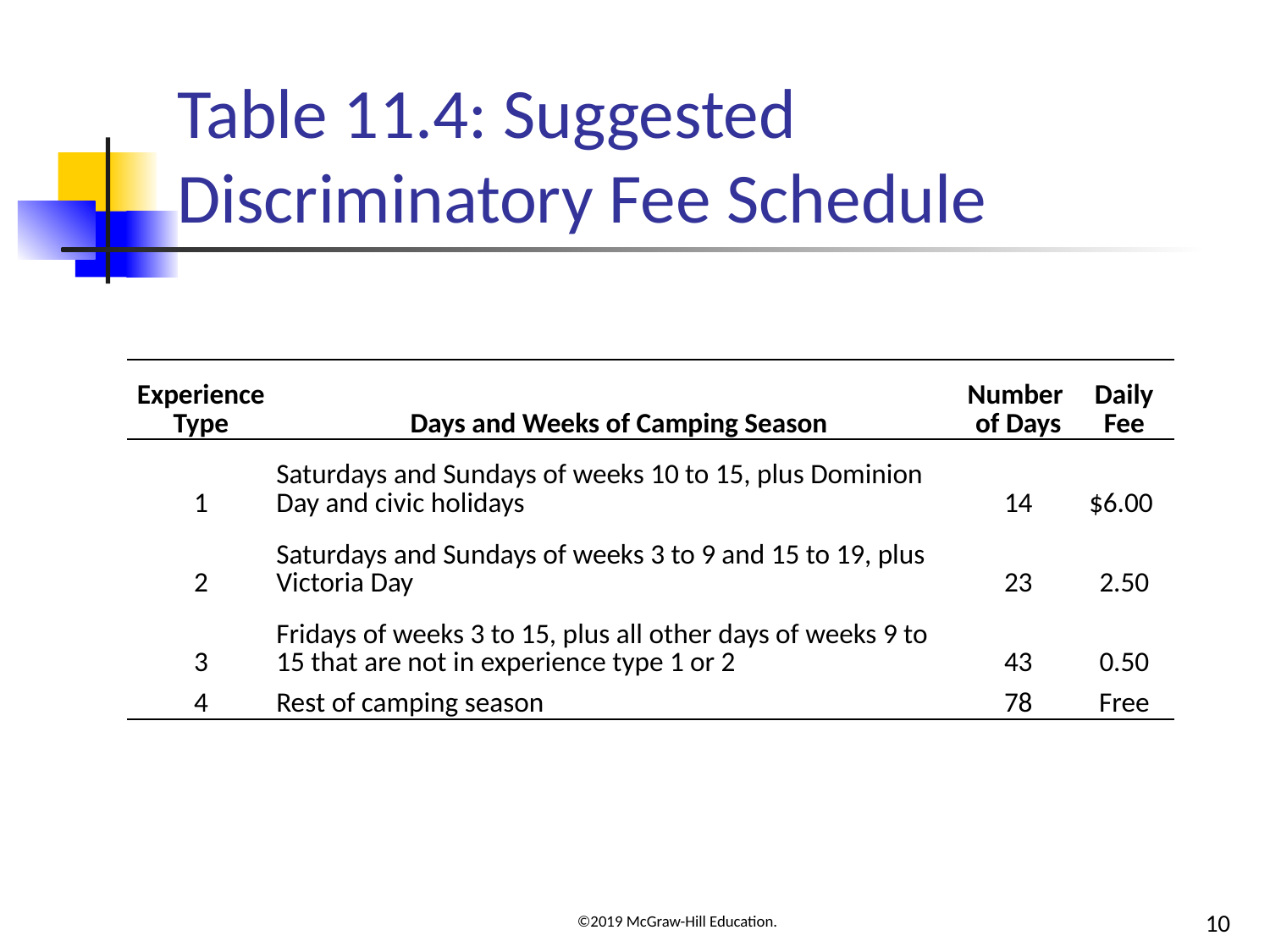

# Table 11.4: Suggested Discriminatory Fee Schedule
| Experience Type | Days and Weeks of Camping Season | Number of Days | Daily Fee |
| --- | --- | --- | --- |
| 1 | Saturdays and Sundays of weeks 10 to 15, plus Dominion Day and civic holidays | 14 | $6.00 |
| 2 | Saturdays and Sundays of weeks 3 to 9 and 15 to 19, plus Victoria Day | 23 | 2.50 |
| 3 | Fridays of weeks 3 to 15, plus all other days of weeks 9 to 15 that are not in experience type 1 or 2 | 43 | 0.50 |
| 4 | Rest of camping season | 78 | Free |